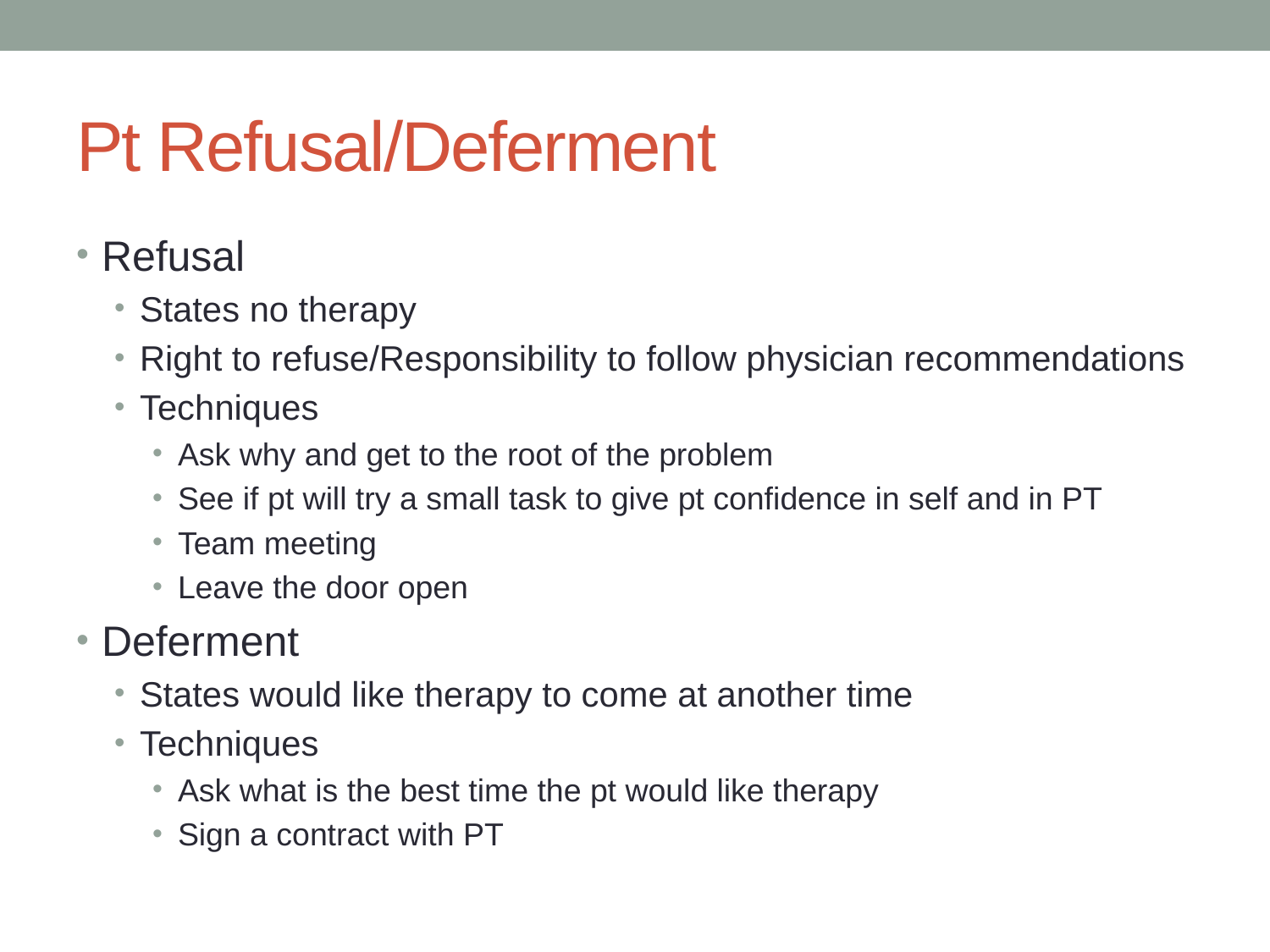

# Pt Refusal/Deferment
Refusal
States no therapy
Right to refuse/Responsibility to follow physician recommendations
Techniques
Ask why and get to the root of the problem
See if pt will try a small task to give pt confidence in self and in PT
Team meeting
Leave the door open
Deferment
States would like therapy to come at another time
Techniques
Ask what is the best time the pt would like therapy
Sign a contract with PT